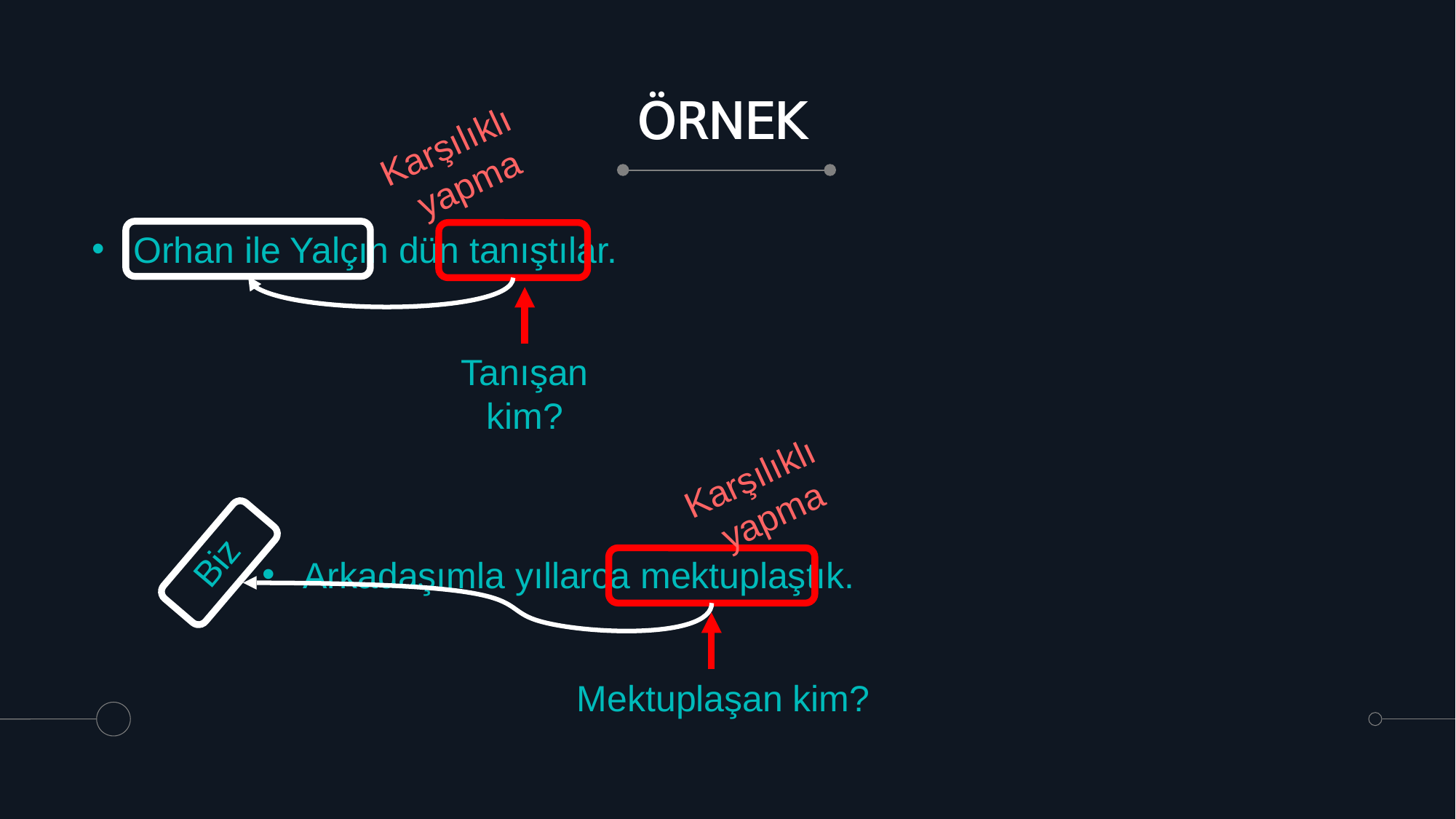

# ÖRNEK
Karşılıklı
yapma
Orhan ile Yalçın dün tanıştılar.

Tanışan kim?
Karşılıklı
yapma
Biz

Arkadaşımla yıllarca mektuplaştık.

Mektuplaşan kim?